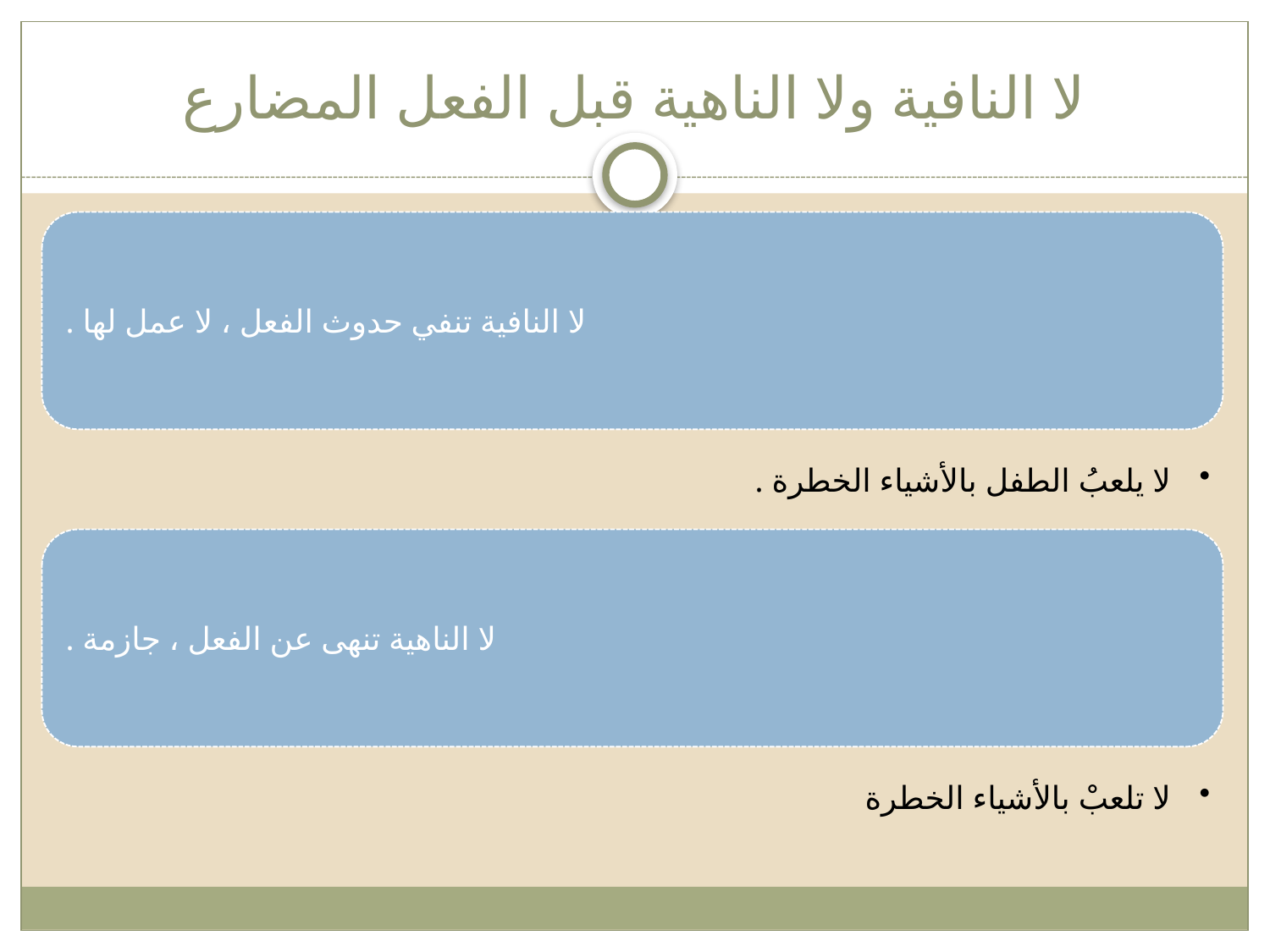

# لا النافية ولا الناهية قبل الفعل المضارع